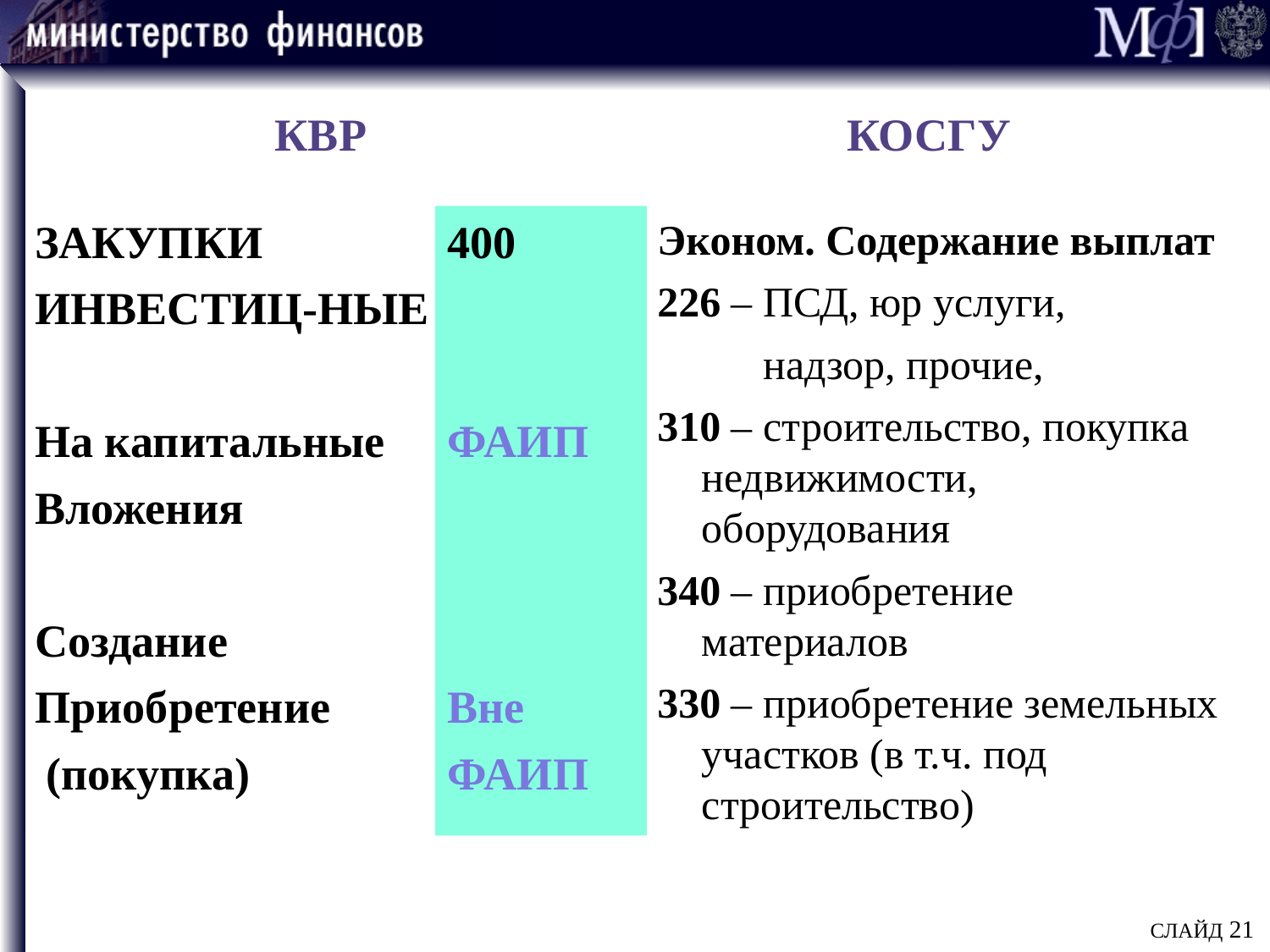

# КВР                                          КОСГУ
ЗАКУПКИ
ИНВЕСТИЦ-НЫЕ

На капитальные
Вложения

Создание
Приобретение
 (покупка)
400

ФАИП

Вне
ФАИП

Эконом. Содержание выплат
226 – ПСД, юр услуги,
          надзор, прочие,
310 – строительство, покупка недвижимости, оборудования
340 – приобретение материалов
330 – приобретение земельных участков (в т.ч. под строительство)

СЛАЙД 21